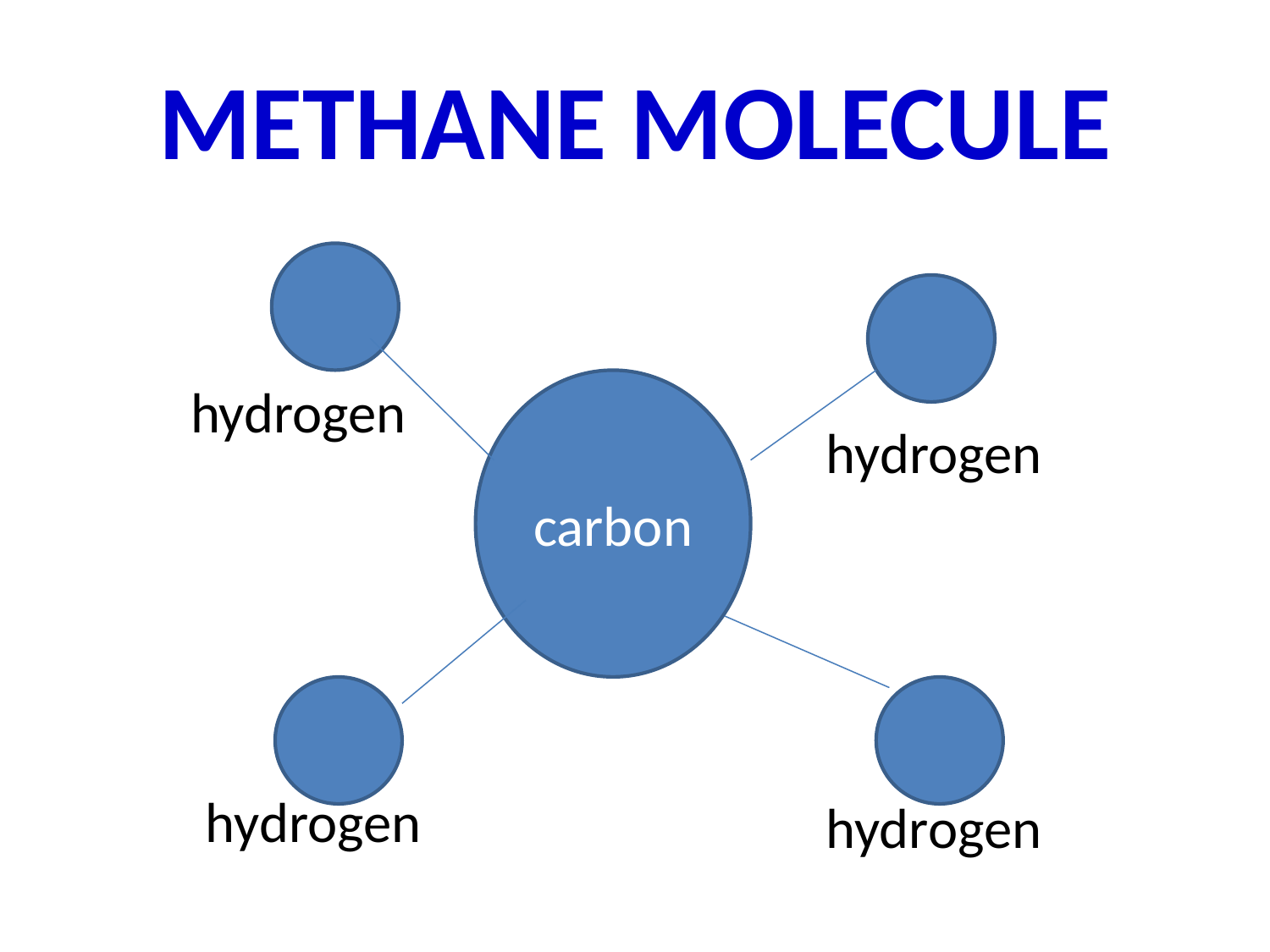

# METHANE MOLECULE

hydrogen
carbon
hydrogen

hydrogen
hydrogen